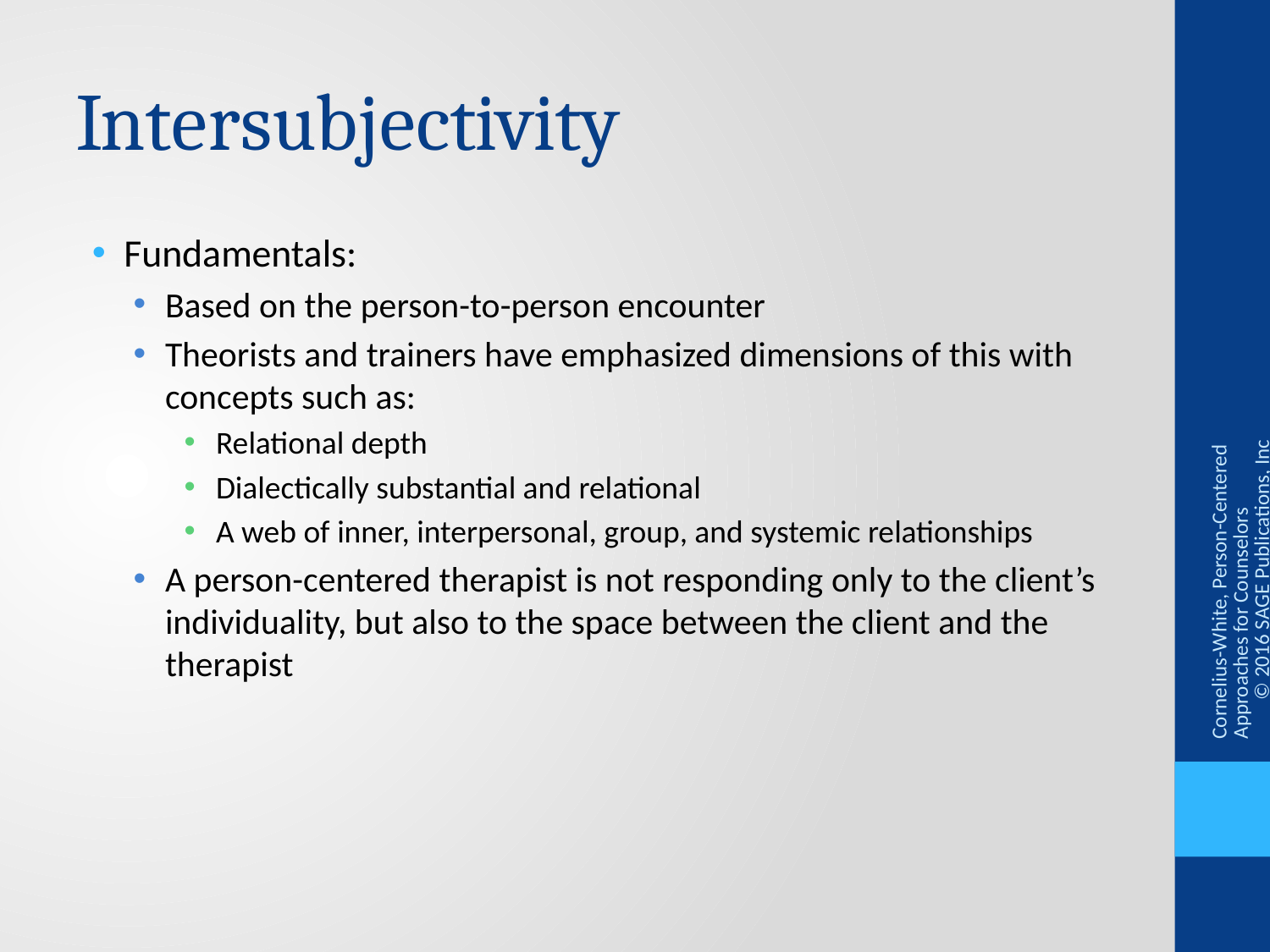

# Intersubjectivity
Fundamentals:
Based on the person-to-person encounter
Theorists and trainers have emphasized dimensions of this with concepts such as:
Relational depth
Dialectically substantial and relational
A web of inner, interpersonal, group, and systemic relationships
A person-centered therapist is not responding only to the client’s individuality, but also to the space between the client and the therapist
Cornelius-White, Person-Centered Approaches for Counselors                      © 2016 SAGE Publications, Inc.